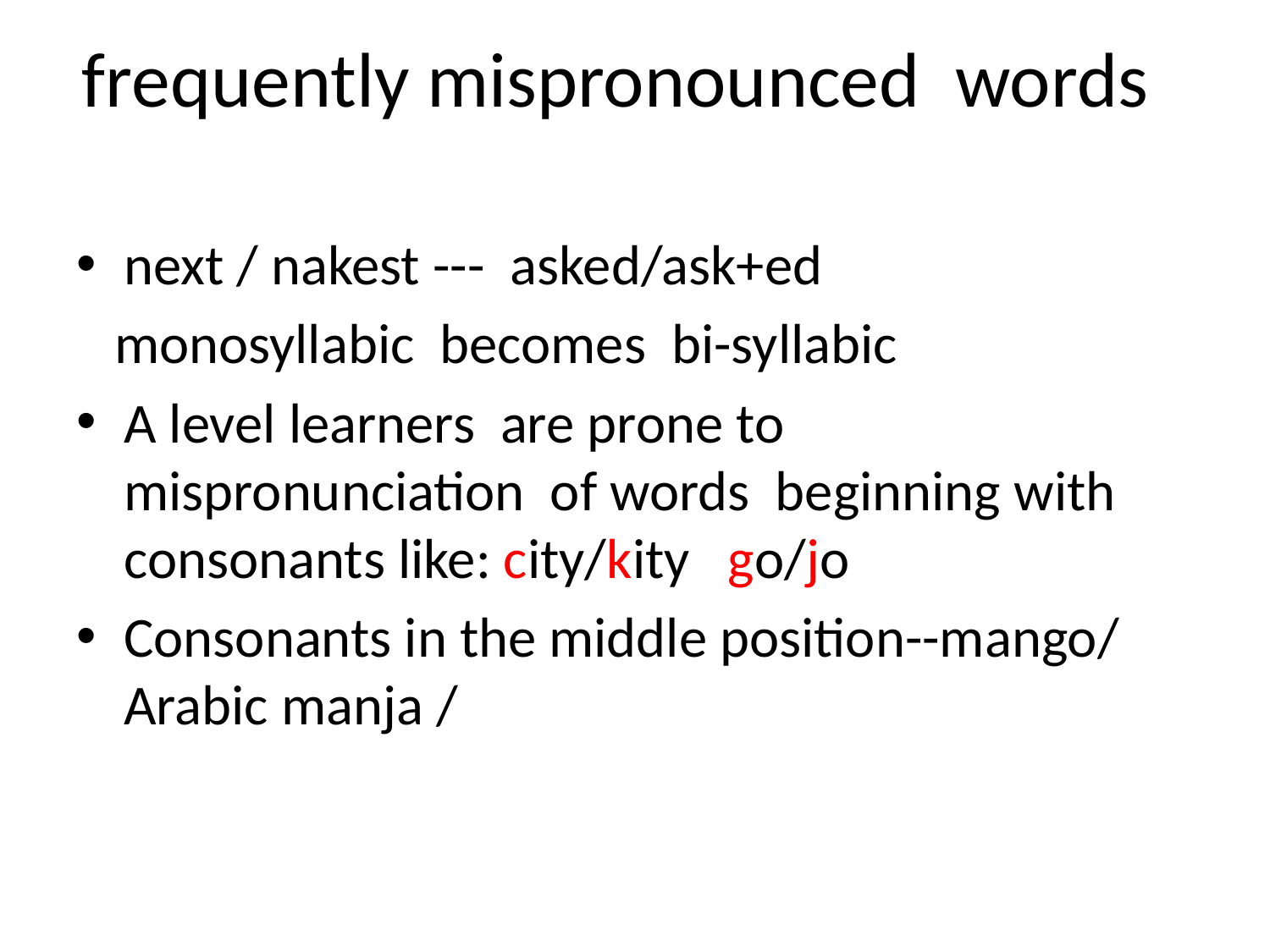

# frequently mispronounced  words
next / nakest ---  asked/ask+ed
   monosyllabic  becomes  bi-syllabic
A level learners  are prone to mispronunciation  of words  beginning with consonants like: city/kity   go/jo
Consonants in the middle position--mango/ Arabic manja /